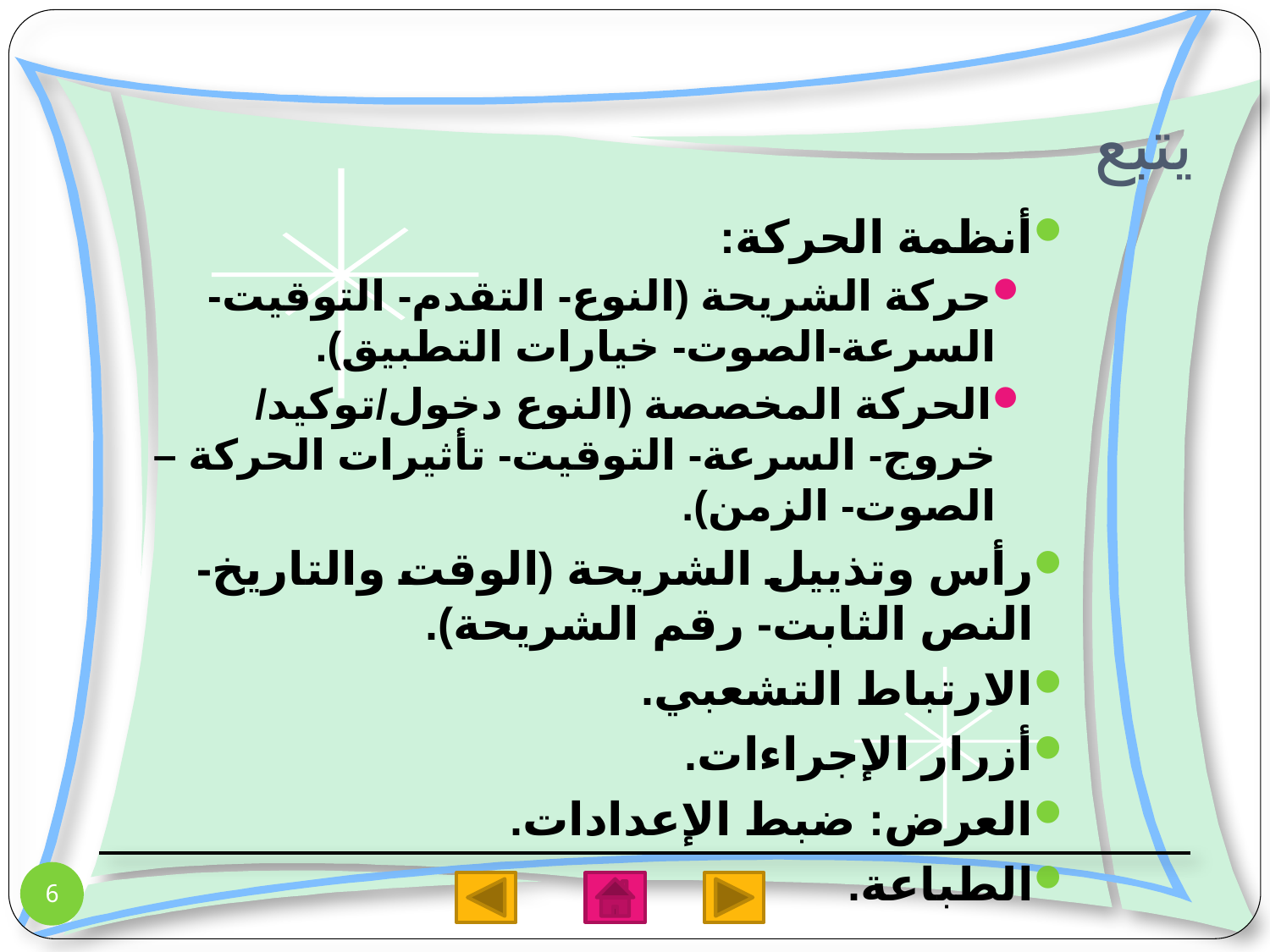

# يتبع
أنظمة الحركة:
حركة الشريحة (النوع- التقدم- التوقيت- السرعة-الصوت- خيارات التطبيق).
الحركة المخصصة (النوع دخول/توكيد/ خروج- السرعة- التوقيت- تأثيرات الحركة – الصوت- الزمن).
رأس وتذييل الشريحة (الوقت والتاريخ- النص الثابت- رقم الشريحة).
الارتباط التشعبي.
أزرار الإجراءات.
العرض: ضبط الإعدادات.
الطباعة.
6